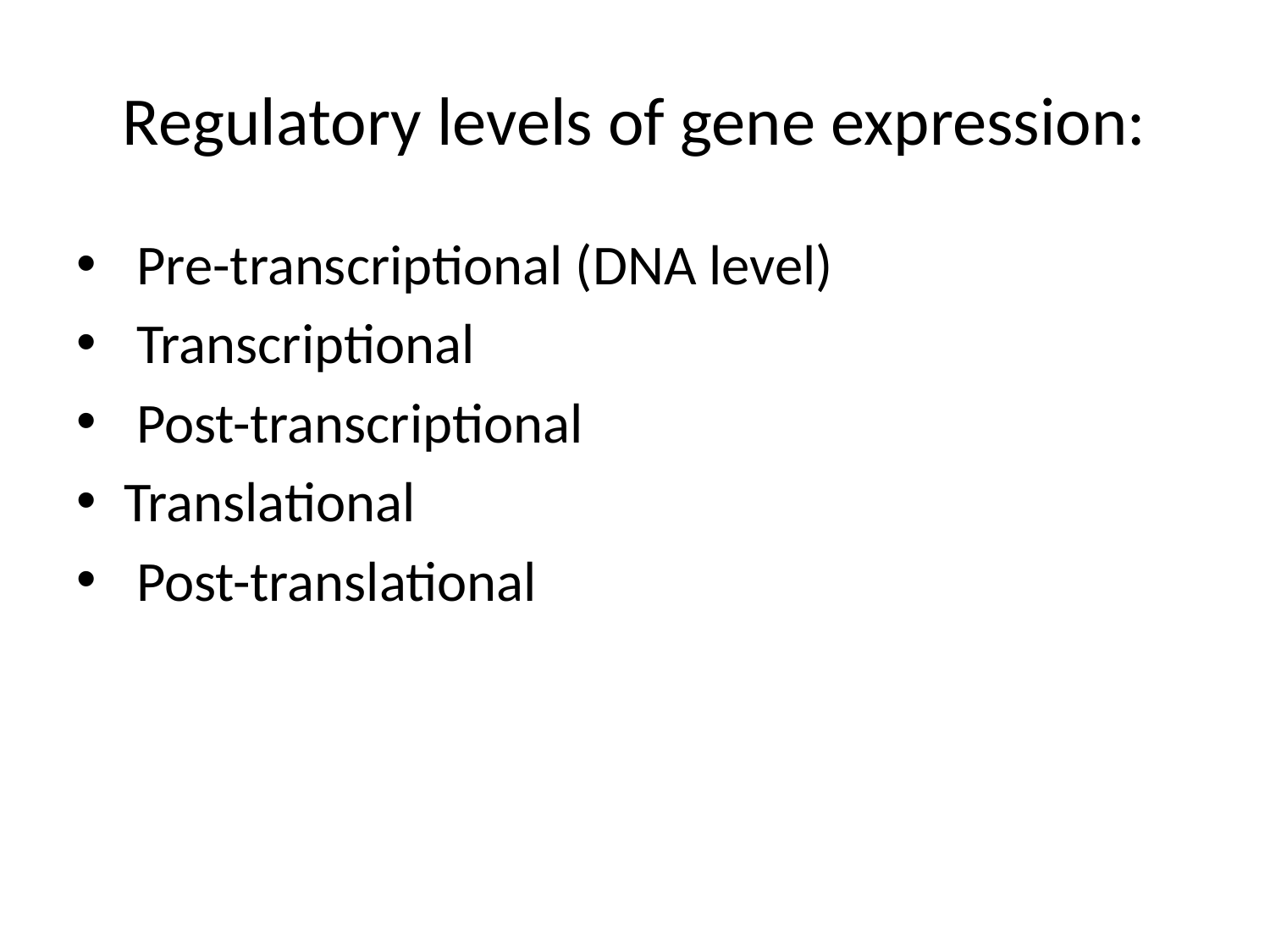

# Regulatory levels of gene expression:
 Pre-transcriptional (DNA level)
 Transcriptional
 Post-transcriptional
Translational
 Post-translational